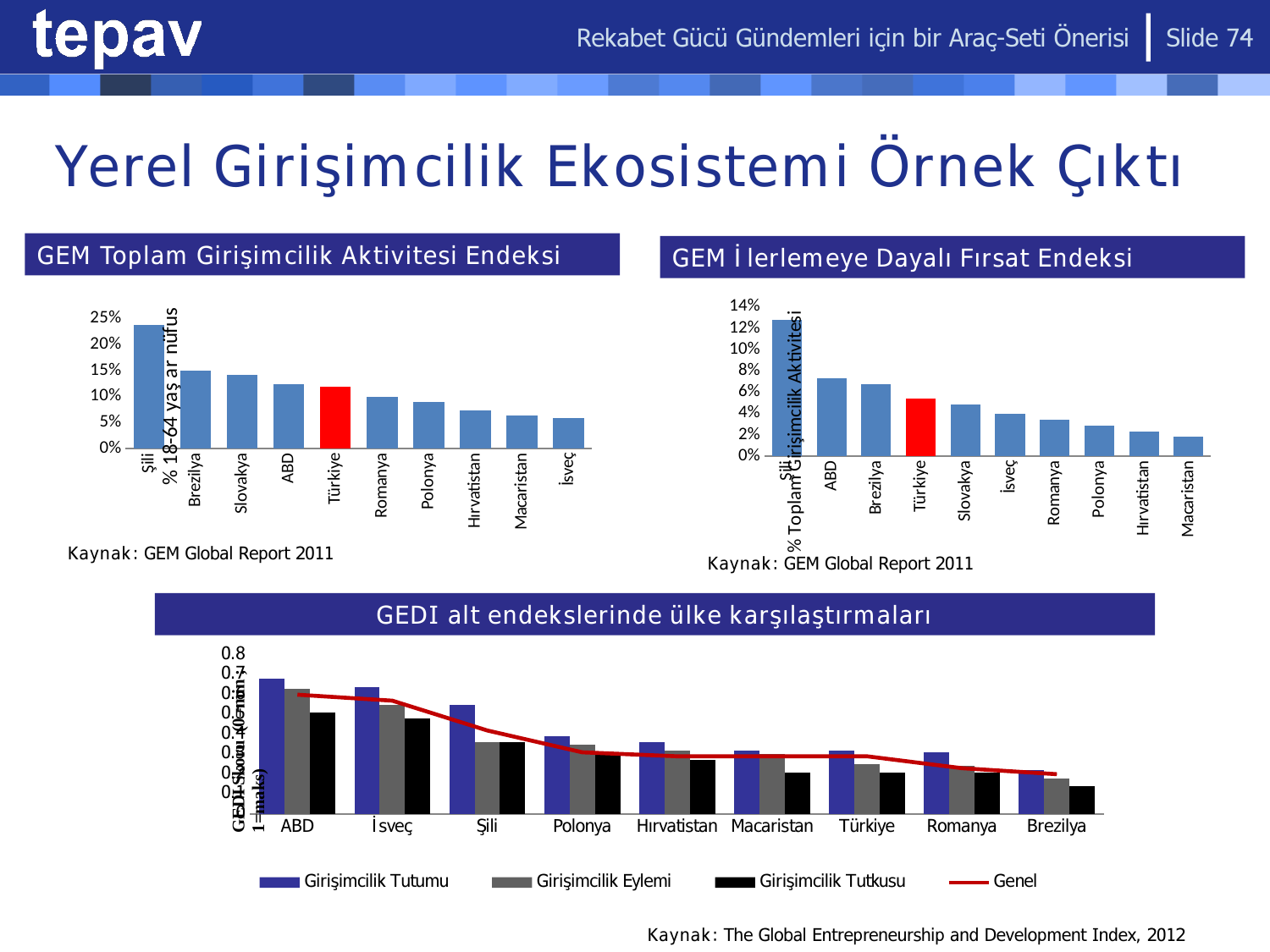

Rekabet Gücü Gündemleri için bir Araç-Seti Önerisi
Slide 74
# Yerel Girişimcilik Ekosistemi Örnek Çıktı
GEM Toplam Girişimcilik Aktivitesi Endeksi
GEM İlerlemeye Dayalı Fırsat Endeksi

### Chart

| Category |  |
|---|---|
| Şili | 0.23700000000000004 |
| Brezilya | 0.14900000000000024 |
| Slovakya | 0.14200000000000004 |
| ABD | 0.12300000000000012 |
| Türkiye | 0.11899999999999998 |
| Romanya | 0.09900000000000005 |
| Polonya | 0.09000000000000002 |
| Hırvatistan | 0.07300000000000001 |
| Macaristan | 0.063 |
| İsveç | 0.058 |

### Chart

| Category |  |
|---|---|
| Şili | 0.12798 |
| ABD | 0.07257000000000001 |
| Brezilya | 0.06705 |
| Türkiye | 0.05355 |
| Slovakya | 0.048279999999999976 |
| İsveç | 0.03944000000000001 |
| Romanya | 0.03366 |
| Polonya | 0.0288 |
| Hırvatistan | 0.022630000000000088 |
| Macaristan | 0.018269999999999998 |

Kaynak: GEM Global Report 2011
Kaynak: GEM Global Report 2011
GEDI alt endekslerinde ülke karşılaştırmaları

### Chart

| Category | Girişimcilik Tutumu | Girişimcilik Eylemi | Girişimcilik Tutkusu | Genel |
|---|---|---|---|---|
| ABD | 0.68 | 0.6300000000000022 | 0.51 | 0.6000000000000006 |
| İsveç | 0.6400000000000022 | 0.55 | 0.4800000000000003 | 0.57 |
| Şili | 0.55 | 0.3600000000000003 | 0.3600000000000003 | 0.4200000000000003 |
| Polonya | 0.3900000000000011 | 0.3500000000000003 | 0.310000000000001 | 0.310000000000001 |
| Hırvatistan | 0.3600000000000003 | 0.3200000000000011 | 0.27 | 0.2900000000000003 |
| Macaristan | 0.3200000000000011 | 0.3000000000000003 | 0.21000000000000021 | 0.2900000000000003 |
| Türkiye | 0.3200000000000011 | 0.25 | 0.21000000000000021 | 0.2900000000000003 |
| Romanya | 0.310000000000001 | 0.2400000000000002 | 0.21000000000000021 | 0.23 |
| Brezilya | 0.22 | 0.18000000000000024 | 0.14 | 0.2 |
Kaynak: The Global Entrepreneurship and Development Index, 2012